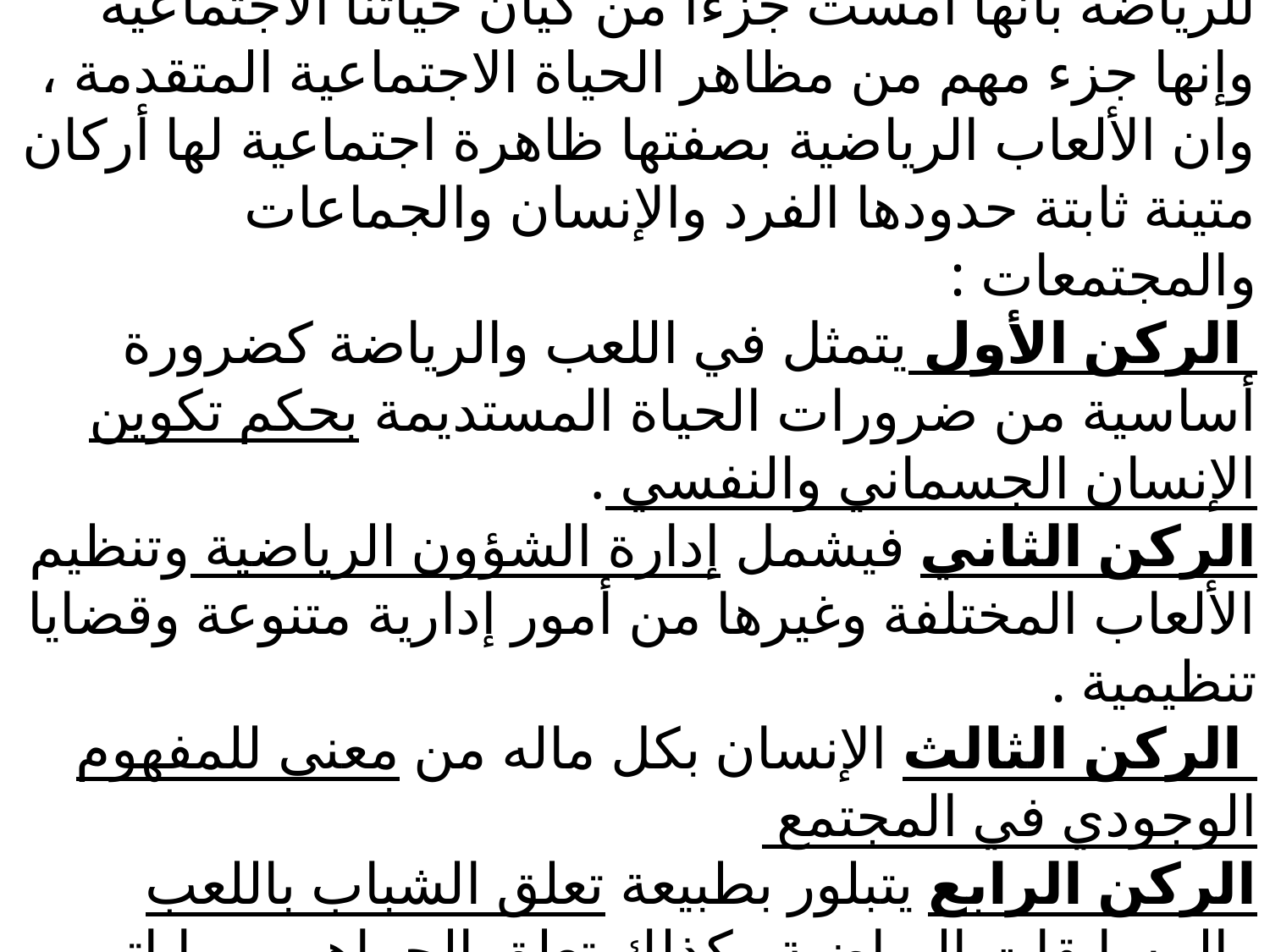

# الوظائف الاجتماعية للرياضة لقد تناول د. نجم الدين السهروردي الأبعاد الاجتماعية للرياضة بأنها امست جزءاً من كيان حياتنا الاجتماعية وإنها جزء مهم من مظاهر الحياة الاجتماعية المتقدمة ، وان الألعاب الرياضية بصفتها ظاهرة اجتماعية لها أركان متينة ثابتة حدودها الفرد والإنسان والجماعات والمجتمعات : الركن الأول يتمثل في اللعب والرياضة كضرورة أساسية من ضرورات الحياة المستديمة بحكم تكوين الإنسان الجسماني والنفسي . الركن الثاني فيشمل إدارة الشؤون الرياضية وتنظيم الألعاب المختلفة وغيرها من أمور إدارية متنوعة وقضايا تنظيمية . الركن الثالث الإنسان بكل ماله من معنى للمفهوم الوجودي في المجتمع الركن الرابع يتبلور بطبيعة تعلق الشباب باللعب والمسابقات الرياضية وكذلك تعلق الجماهير بهواياتهم المفضلة .